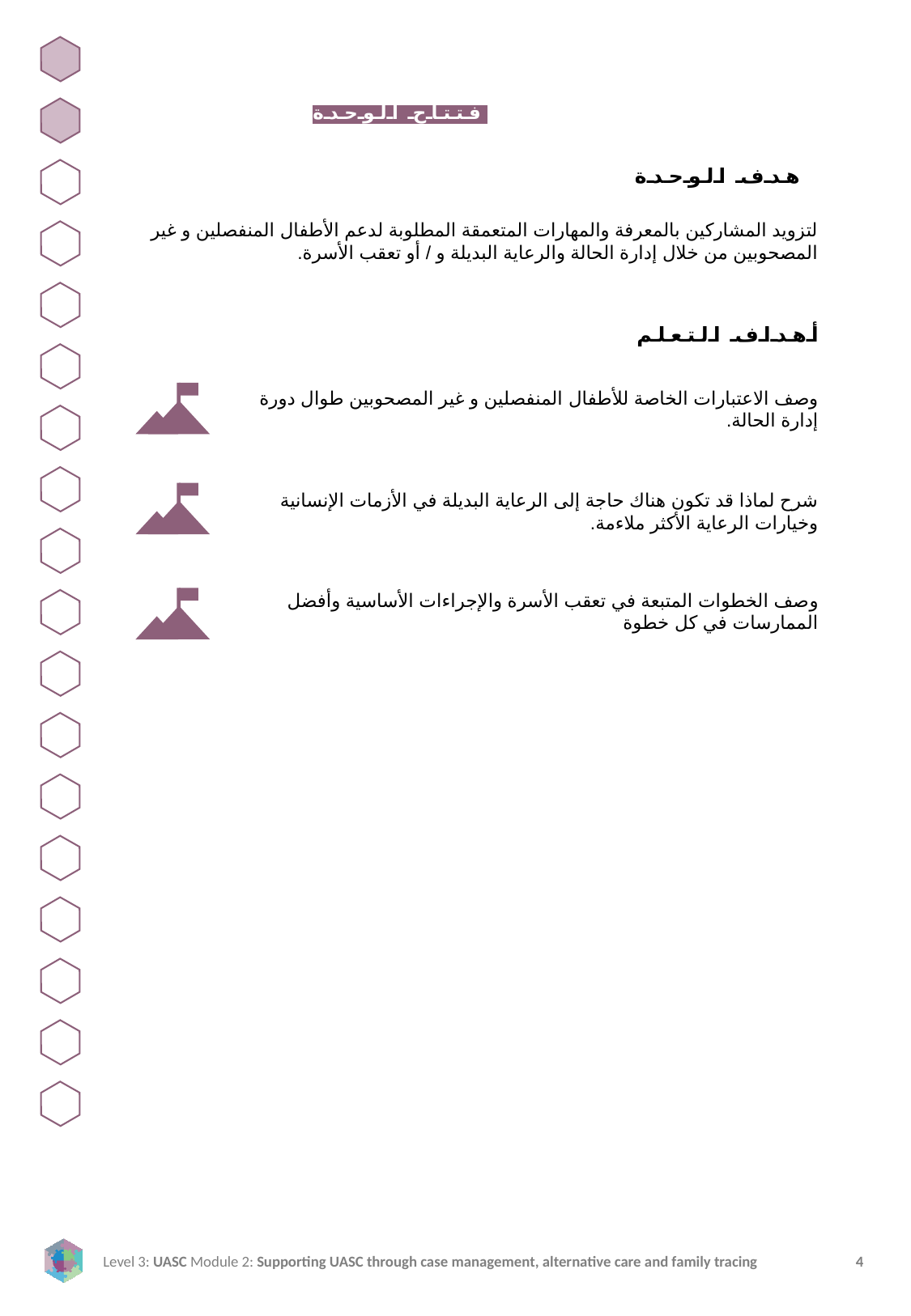

افتتاح الوحدة

هدف الوحدة

لتزويد المشاركين بالمعرفة والمهارات المتعمقة المطلوبة لدعم الأطفال المنفصلين و غير المصحوبين من خلال إدارة الحالة والرعاية البديلة و / أو تعقب الأسرة.

أهداف التعلم

وصف الاعتبارات الخاصة للأطفال المنفصلين و غير المصحوبين طوال دورة إدارة الحالة.

شرح لماذا قد تكون هناك حاجة إلى الرعاية البديلة في الأزمات الإنسانية وخيارات الرعاية الأكثر ملاءمة.

وصف الخطوات المتبعة في تعقب الأسرة والإجراءات الأساسية وأفضل الممارسات في كل خطوة